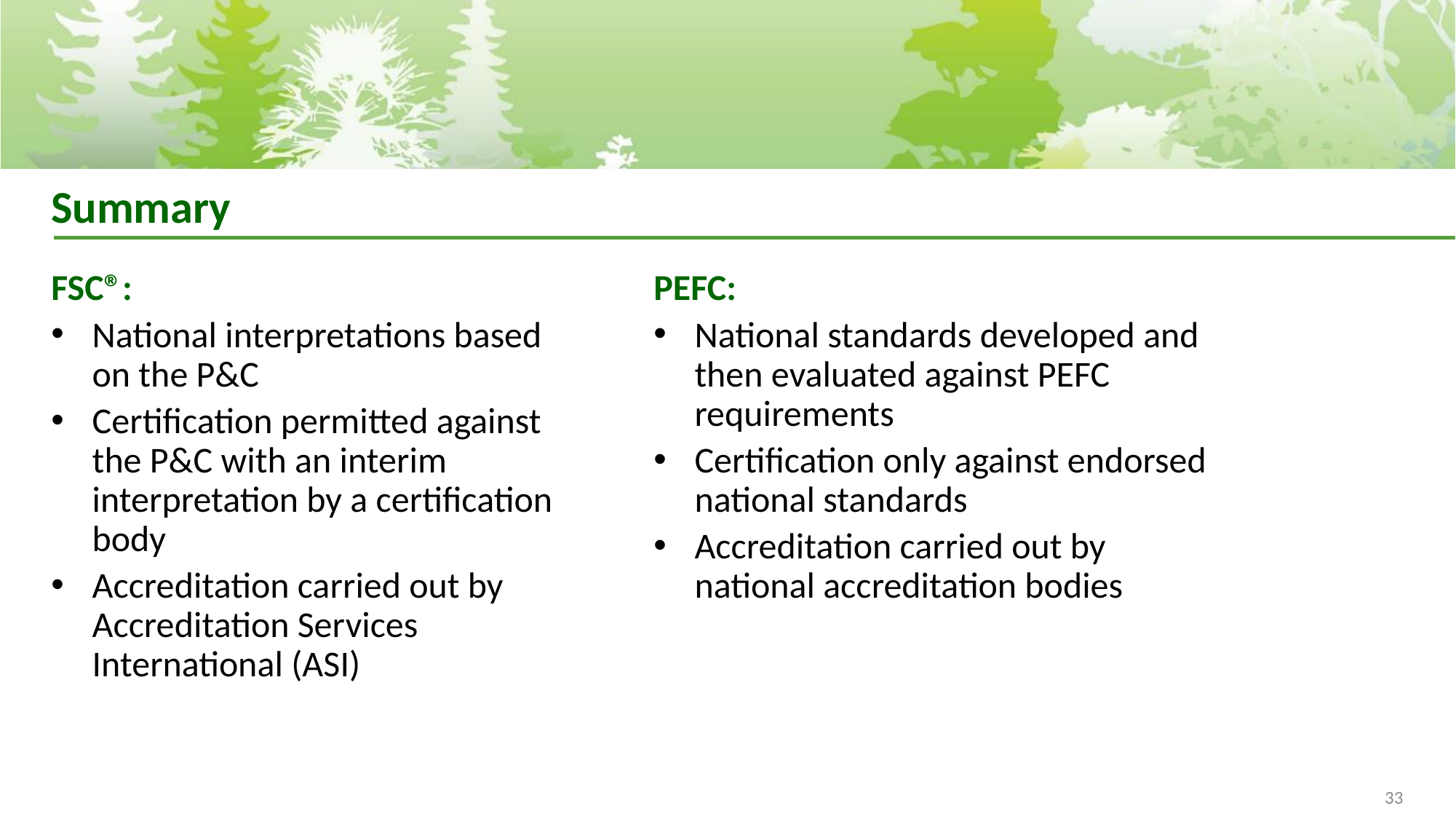

# Summary
FSC®:
National interpretations based on the P&C
Certification permitted against the P&C with an interim interpretation by a certification body
Accreditation carried out by Accreditation Services International (ASI)

PEFC:
National standards developed and then evaluated against PEFC requirements
Certification only against endorsed national standards
Accreditation carried out by national accreditation bodies

33